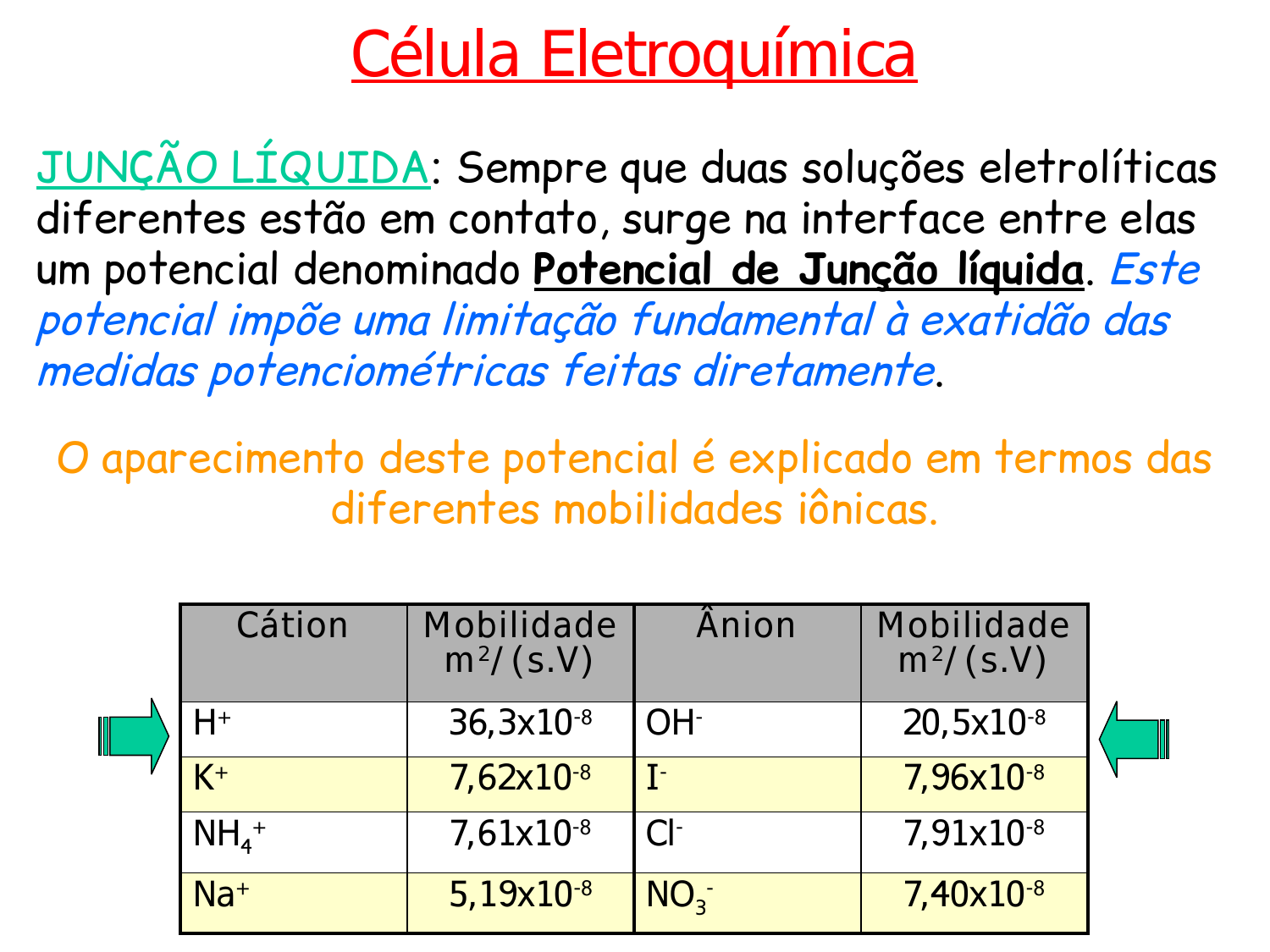

Célula Eletroquímica
JUNÇÃO LÍQUIDA: Sempre que duas soluções eletrolíticas diferentes estão em contato, surge na interface entre elas um potencial denominado Potencial de Junção líquida. Este potencial impõe uma limitação fundamental à exatidão das medidas potenciométricas feitas diretamente.

O aparecimento deste potencial é explicado em termos das diferentes mobilidades iônicas.
| Cátion | Mobilidade m2/(s.V) | Ânion | Mobilidade m2/(s.V) |
| --- | --- | --- | --- |
| H+ | 36,3x10-8 | OH- | 20,5x10-8 |
| K+ | 7,62x10-8 | I- | 7,96x10-8 |
| NH4+ | 7,61x10-8 | Cl- | 7,91x10-8 |
| Na+ | 5,19x10-8 | NO3- | 7,40x10-8 |